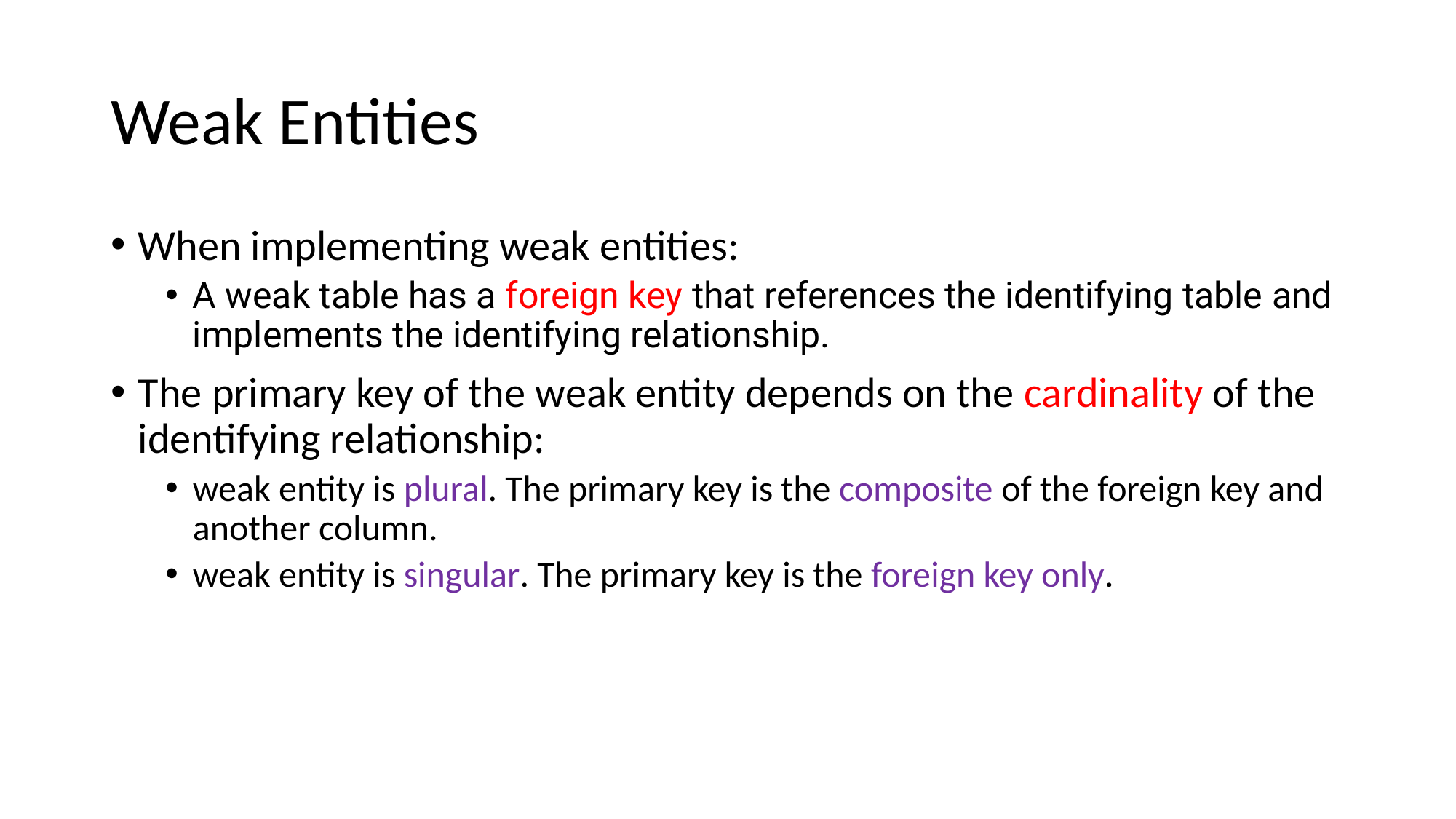

# Weak Entities
When implementing weak entities:
A weak table has a foreign key that references the identifying table and implements the identifying relationship.
The primary key of the weak entity depends on the cardinality of the identifying relationship:
weak entity is plural. The primary key is the composite of the foreign key and another column.
weak entity is singular. The primary key is the foreign key only.